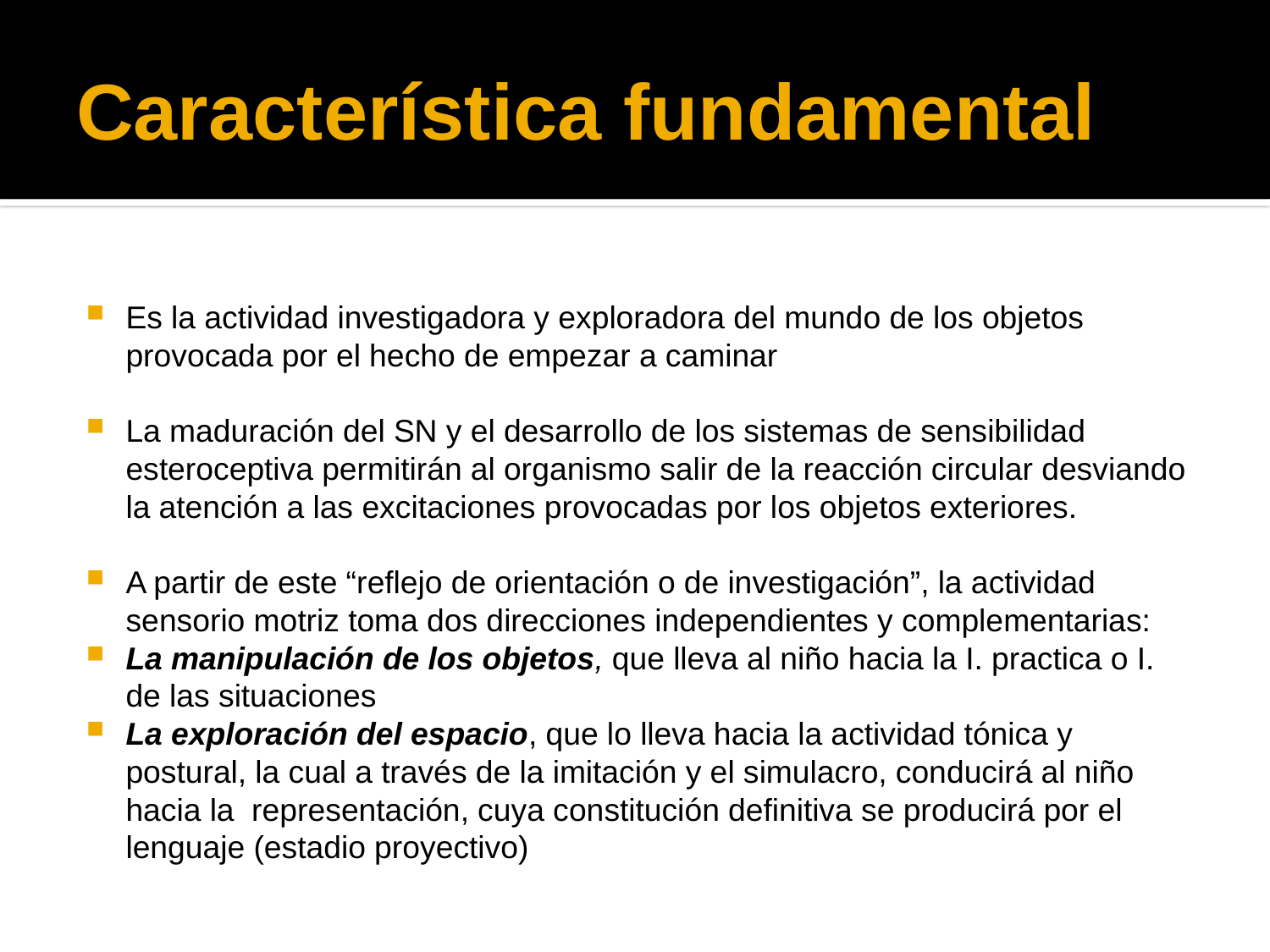

# Característica fundamental

Es la actividad investigadora y exploradora del mundo de los objetos provocada por el hecho de empezar a caminar

La maduración del SN y el desarrollo de los sistemas de sensibilidad esteroceptiva permitirán al organismo salir de la reacción circular desviando la atención a las excitaciones provocadas por los objetos exteriores.

A partir de este “reflejo de orientación o de investigación”, la actividad sensorio motriz toma dos direcciones independientes y complementarias:
La manipulación de los objetos, que lleva al niño hacia la I. practica o I. de las situaciones
La exploración del espacio, que lo lleva hacia la actividad tónica y postural, la cual a través de la imitación y el simulacro, conducirá al niño hacia la  representación, cuya constitución definitiva se producirá por el lenguaje (estadio proyectivo)